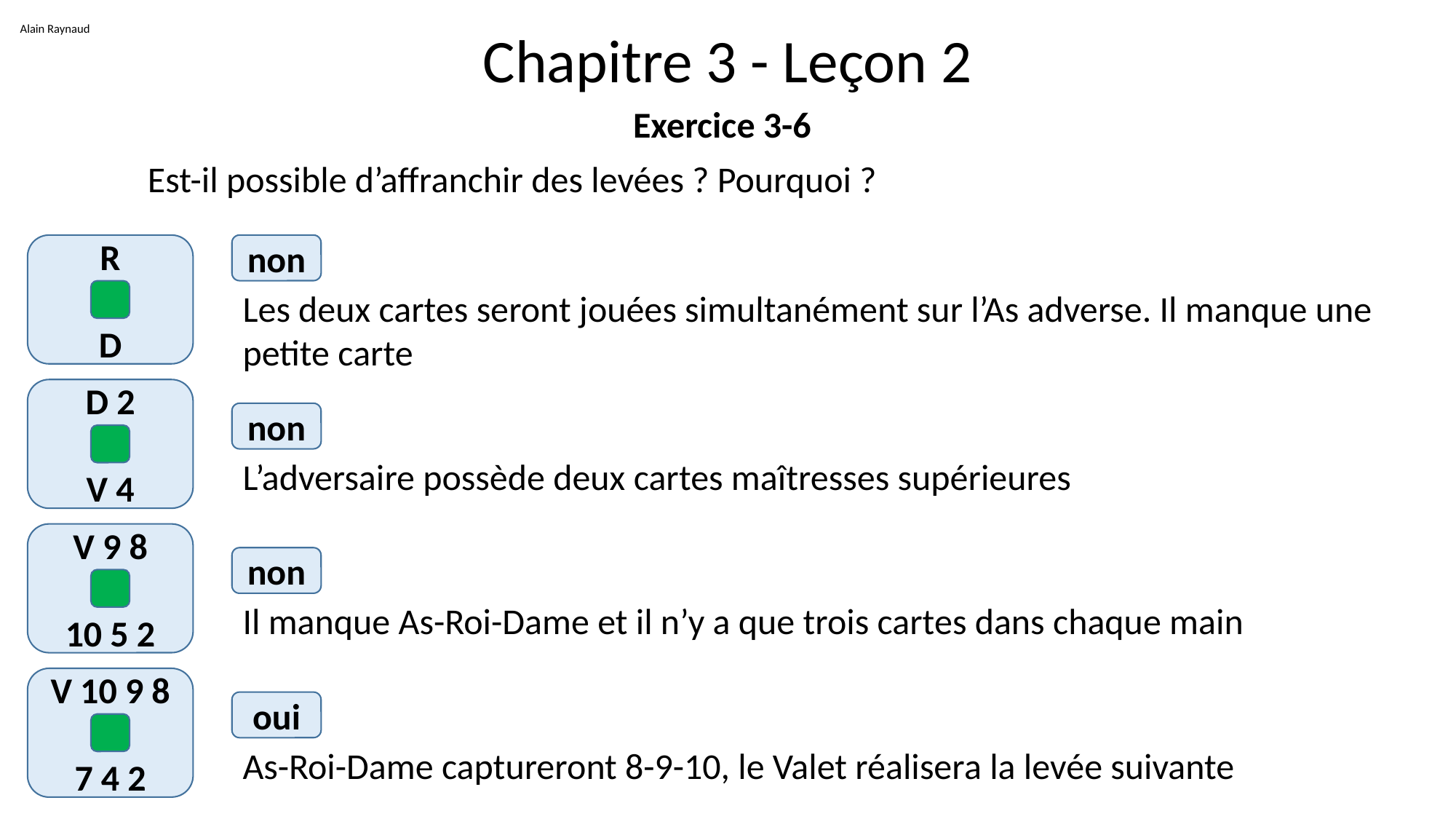

Alain Raynaud
# Chapitre 3 - Leçon 2
Exercice 3-6
	Est-il possible d’affranchir des levées ? Pourquoi ?
R

D

non
Les deux cartes seront jouées simultanément sur l’As adverse. Il manque une petite carte
D 2

V 4

non
L’adversaire possède deux cartes maîtresses supérieures
V 9 8

10 5 2

non
Il manque As-Roi-Dame et il n’y a que trois cartes dans chaque main
V 10 9 8

7 4 2

oui
As-Roi-Dame captureront 8-9-10, le Valet réalisera la levée suivante